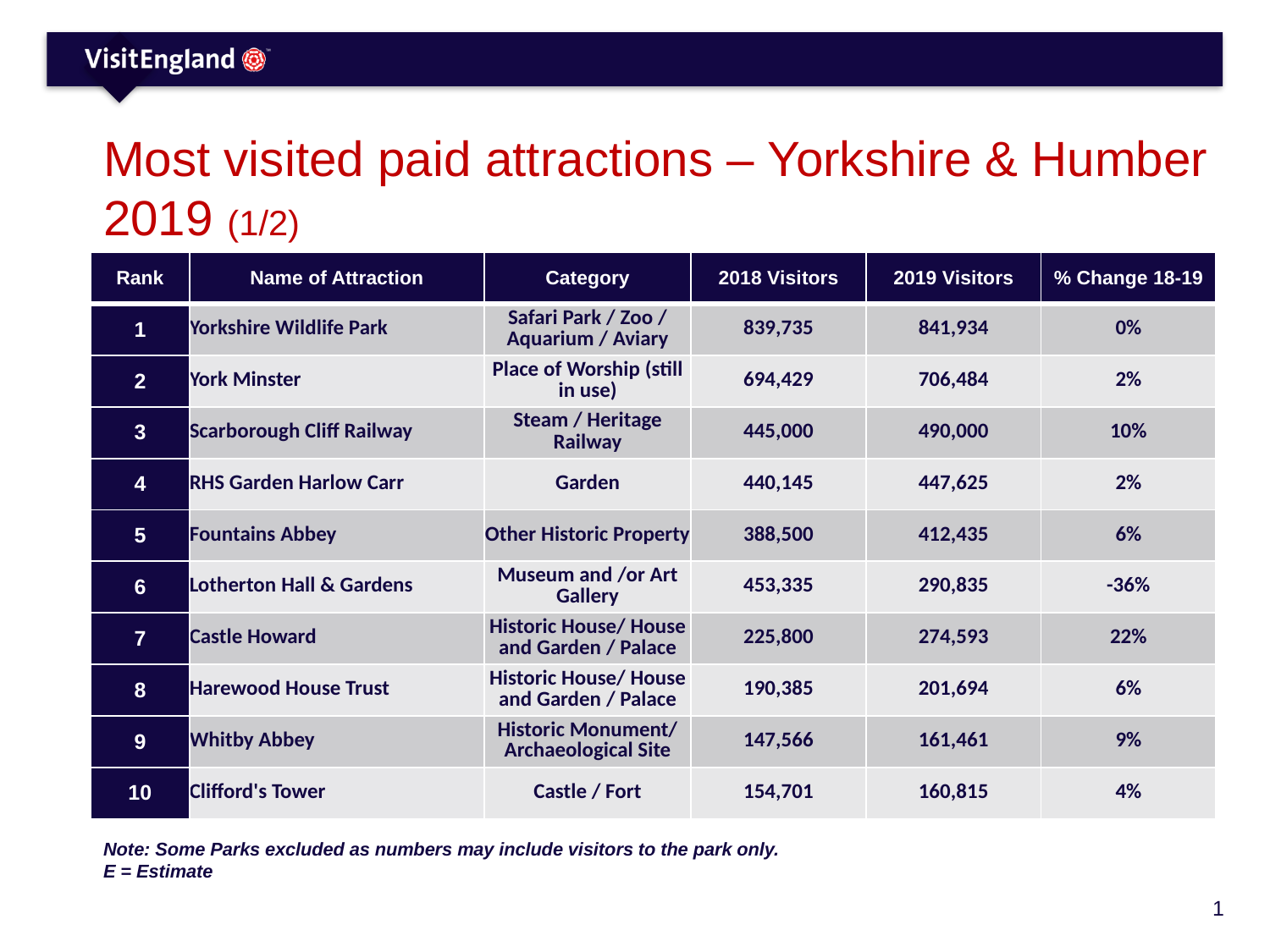

# Most visited paid attractions – Yorkshire & Humber 2019 (1/2)
| Rank | Name of Attraction | Category | 2018 Visitors | 2019 Visitors | % Change 18-19 |
| --- | --- | --- | --- | --- | --- |
| 1 | Yorkshire Wildlife Park | Safari Park / Zoo / Aquarium / Aviary | 839,735 | 841,934 | 0% |
| 2 | York Minster | Place of Worship (still in use) | 694,429 | 706,484 | 2% |
| 3 | Scarborough Cliff Railway | Steam / Heritage Railway | 445,000 | 490,000 | 10% |
| 4 | RHS Garden Harlow Carr | Garden | 440,145 | 447,625 | 2% |
| 5 | Fountains Abbey | Other Historic Property | 388,500 | 412,435 | 6% |
| 6 | Lotherton Hall & Gardens | Museum and /or Art Gallery | 453,335 | 290,835 | -36% |
| 7 | Castle Howard | Historic House/ House and Garden / Palace | 225,800 | 274,593 | 22% |
| 8 | Harewood House Trust | Historic House/ House and Garden / Palace | 190,385 | 201,694 | 6% |
| 9 | Whitby Abbey | Historic Monument/ Archaeological Site | 147,566 | 161,461 | 9% |
| 10 | Clifford's Tower | Castle / Fort | 154,701 | 160,815 | 4% |
Note: Some Parks excluded as numbers may include visitors to the park only.
E = Estimate